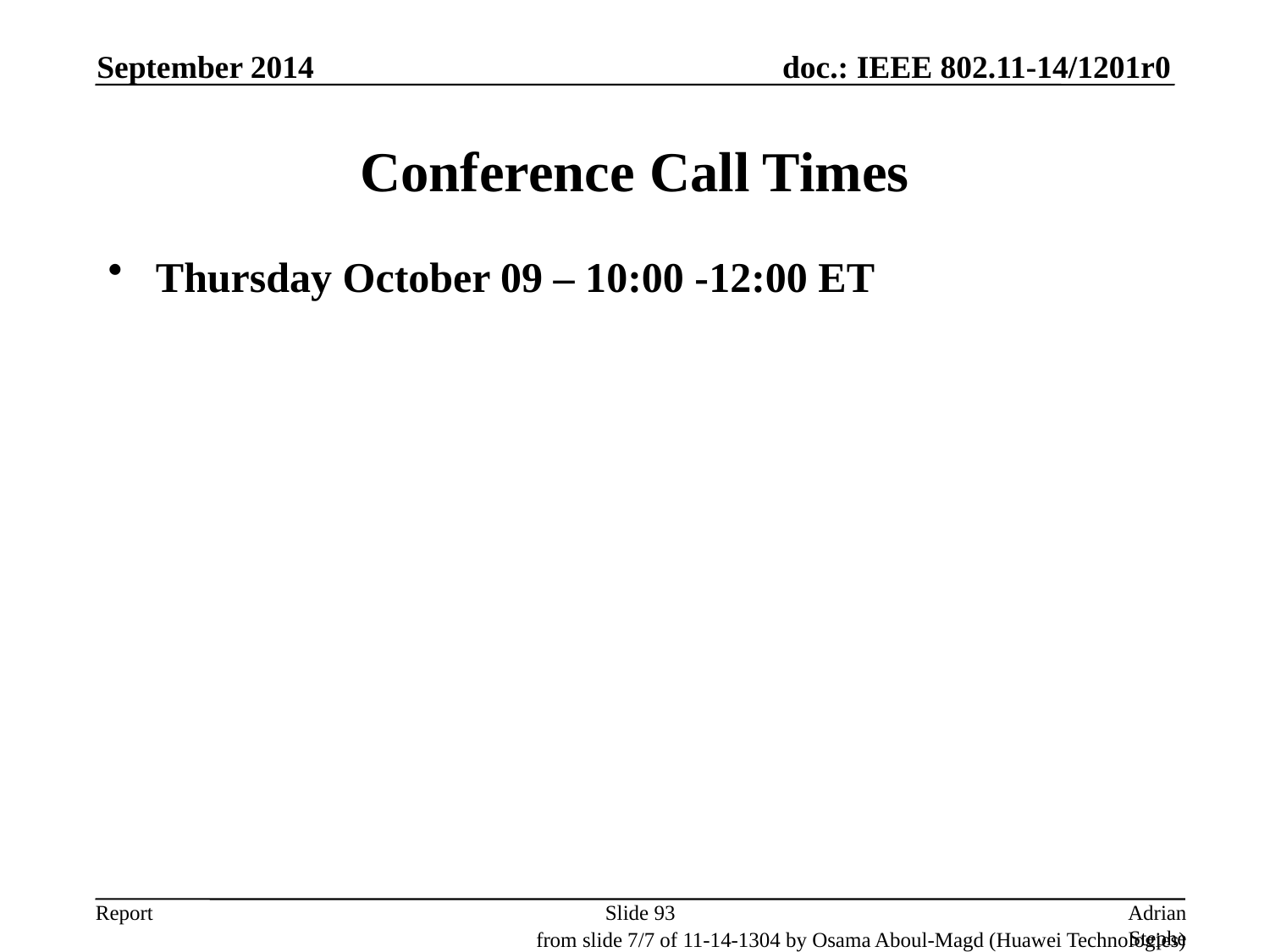

September 2014
# Conference Call Times
Thursday October 09 – 10:00 -12:00 ET

Slide 93
Adrian Stephens, Intel Corporation
from slide 7/7 of 11-14-1304 by Osama Aboul-Magd (Huawei Technologies)